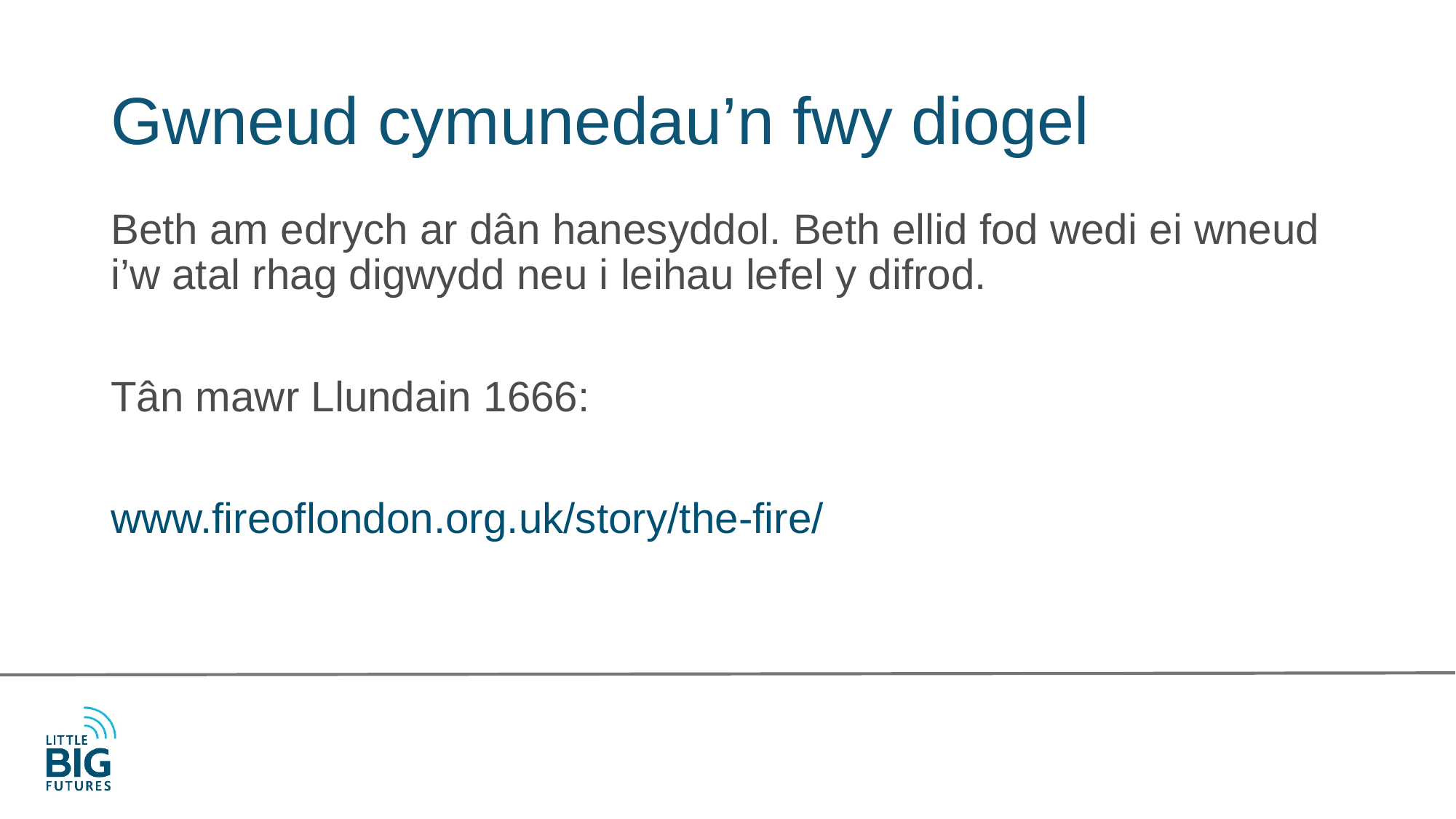

# Gwneud cymunedau’n fwy diogel
Beth am edrych ar dân hanesyddol. Beth ellid fod wedi ei wneud i’w atal rhag digwydd neu i leihau lefel y difrod.

Tân mawr Llundain 1666:

www.fireoflondon.org.uk/story/the-fire/